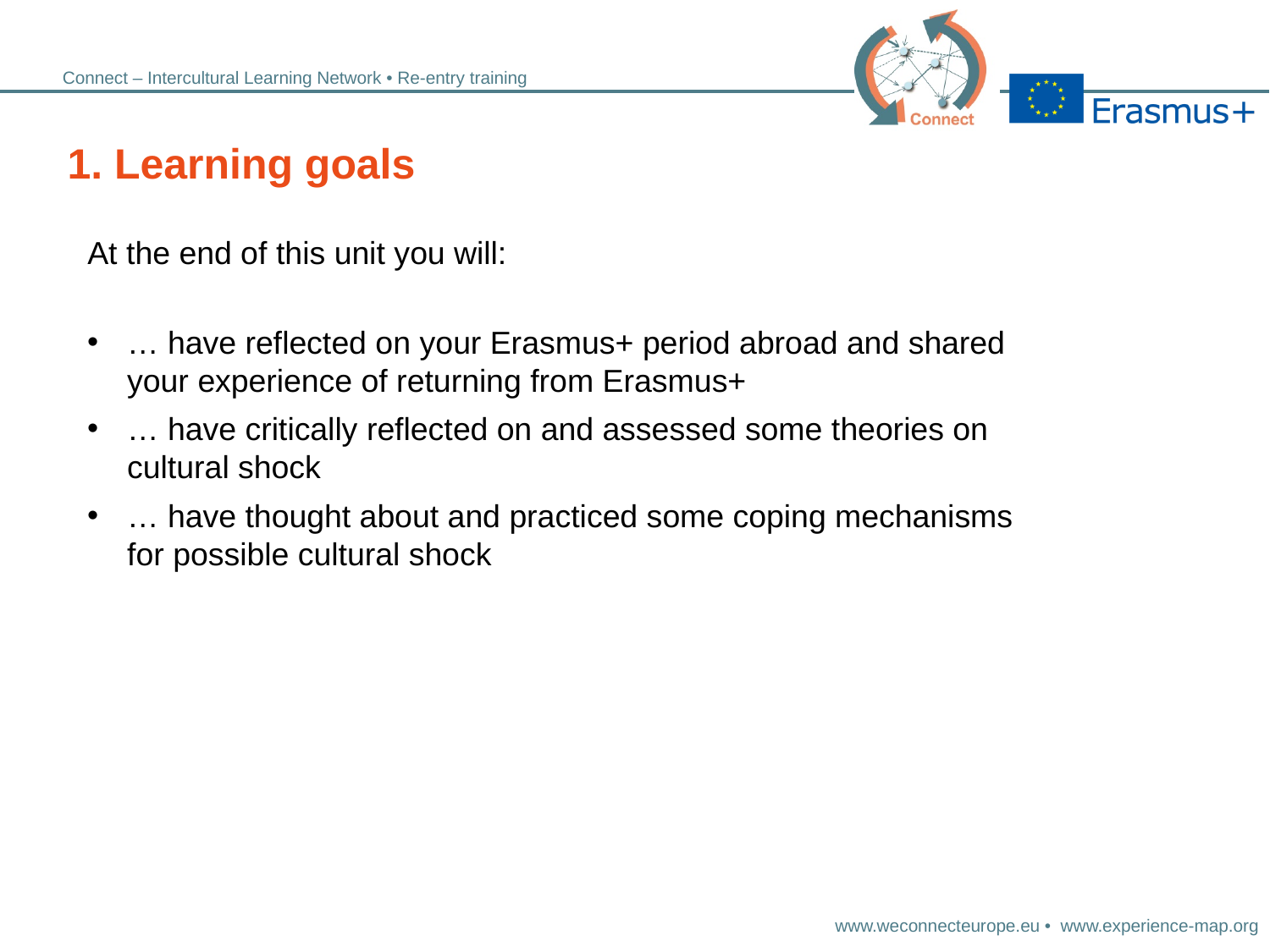

1. Learning goals
At the end of this unit you will:
… have reflected on your Erasmus+ period abroad and shared your experience of returning from Erasmus+
… have critically reflected on and assessed some theories on cultural shock
… have thought about and practiced some coping mechanisms for possible cultural shock